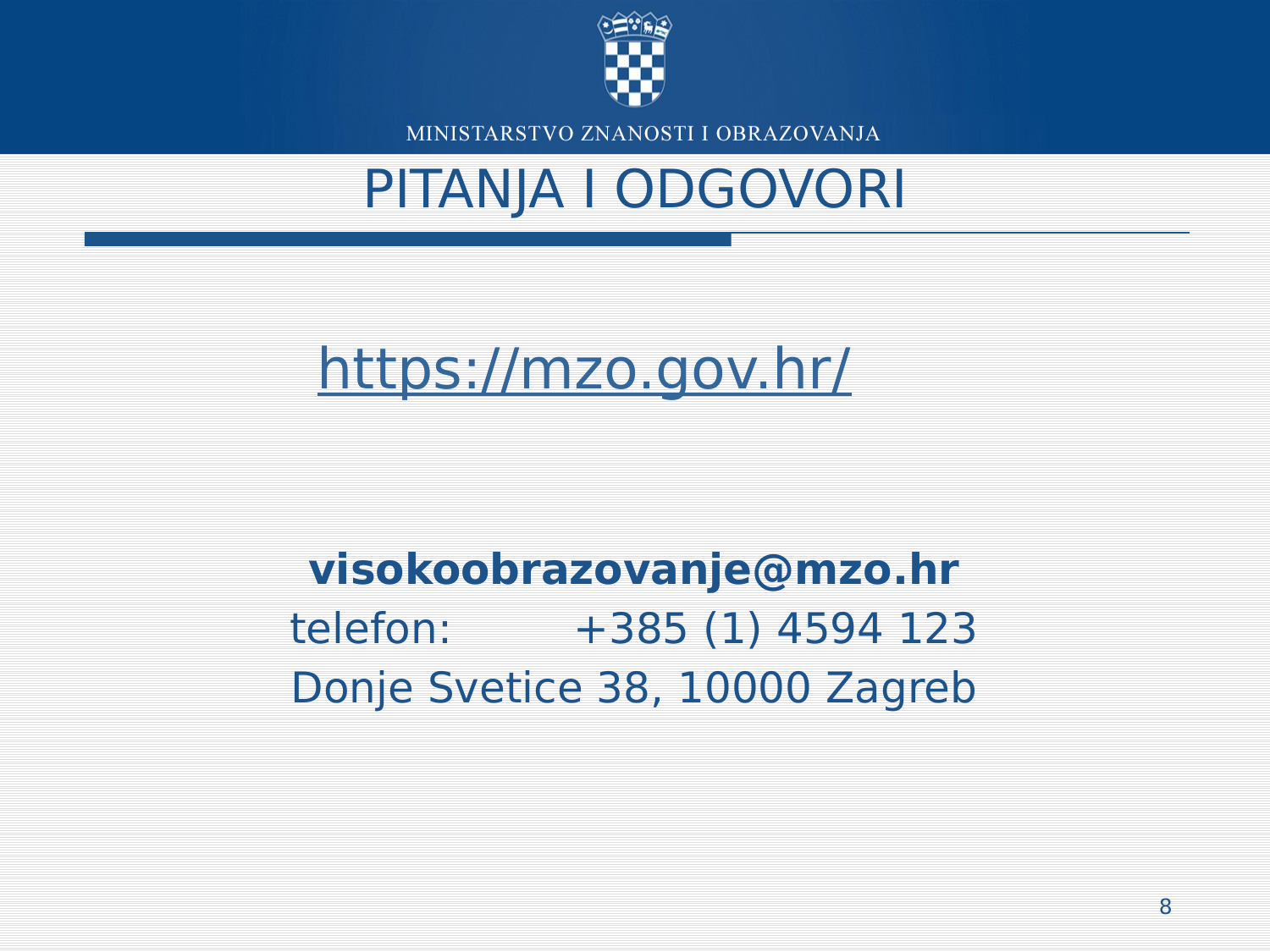

# PITANJA I ODGOVORI
https://mzo.gov.hr/
visokoobrazovanje@mzo.hr
telefon:	  +385 (1) 4594 123
Donje Svetice 38, 10000 Zagreb
8